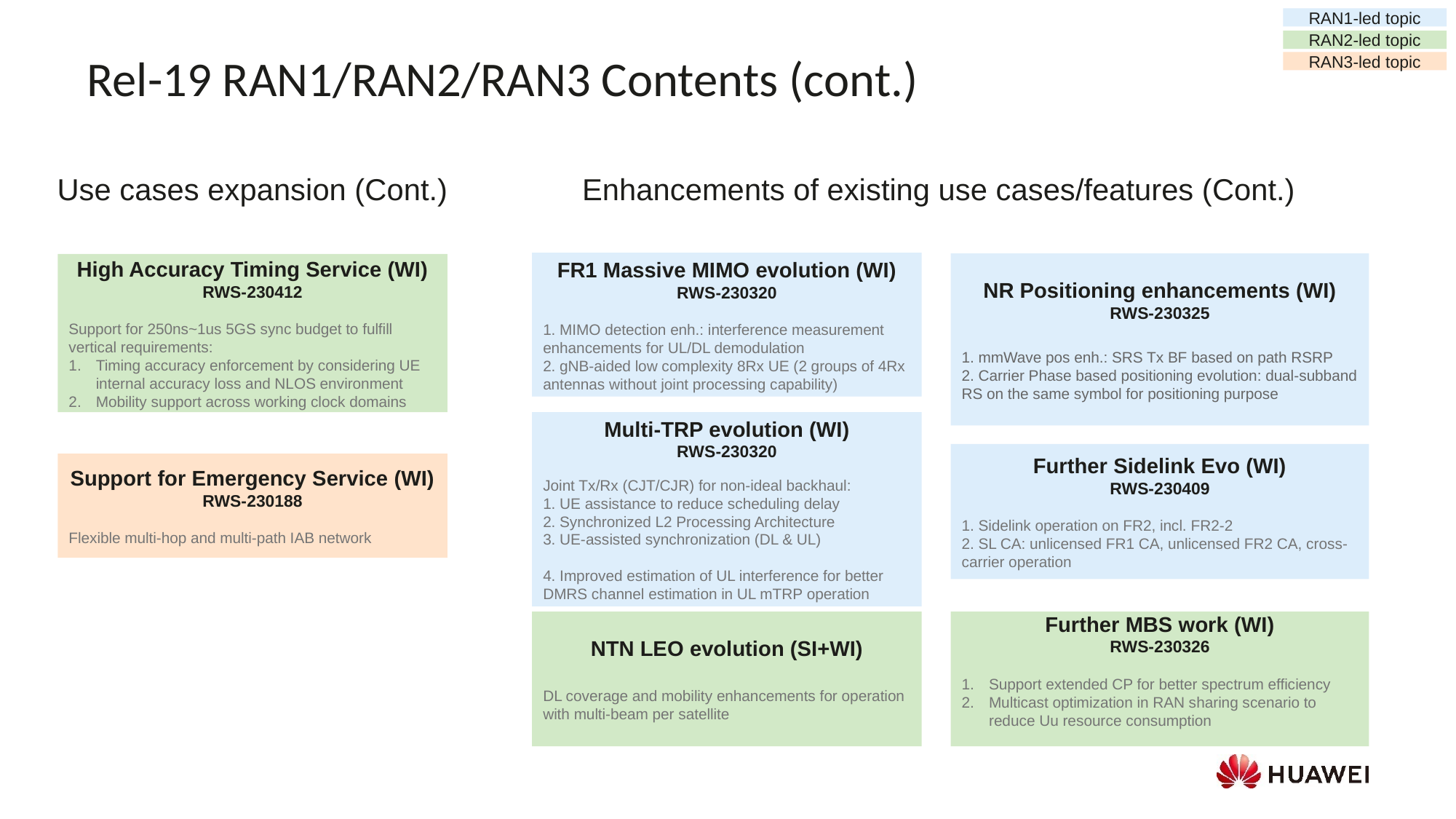

RAN1-led topic
RAN2-led topic
RAN3-led topic
Rel-19 RAN1/RAN2/RAN3 Contents (cont.)
Use cases expansion (Cont.)
Enhancements of existing use cases/features (Cont.)
FR1 Massive MIMO evolution (WI)
RWS-230320

1. MIMO detection enh.: interference measurement enhancements for UL/DL demodulation
2. gNB-aided low complexity 8Rx UE (2 groups of 4Rx antennas without joint processing capability)
NR Positioning enhancements (WI)
RWS-230325

1. mmWave pos enh.: SRS Tx BF based on path RSRP
2. Carrier Phase based positioning evolution: dual-subband RS on the same symbol for positioning purpose
High Accuracy Timing Service (WI)
RWS-230412

Support for 250ns~1us 5GS sync budget to fulfill vertical requirements:
Timing accuracy enforcement by considering UE internal accuracy loss and NLOS environment
Mobility support across working clock domains
Multi-TRP evolution (WI)
RWS-230320

Joint Tx/Rx (CJT/CJR) for non-ideal backhaul:
1. UE assistance to reduce scheduling delay
2. Synchronized L2 Processing Architecture
3. UE-assisted synchronization (DL & UL)

4. Improved estimation of UL interference for better DMRS channel estimation in UL mTRP operation
Further Sidelink Evo (WI)
RWS-230409

1. Sidelink operation on FR2, incl. FR2-2
2. SL CA: unlicensed FR1 CA, unlicensed FR2 CA, cross-carrier operation
Support for Emergency Service (WI)
RWS-230188

Flexible multi-hop and multi-path IAB network
NTN LEO evolution (SI+WI)

DL coverage and mobility enhancements for operation with multi-beam per satellite
Further MBS work (WI)
RWS-230326

Support extended CP for better spectrum efficiency
Multicast optimization in RAN sharing scenario to reduce Uu resource consumption